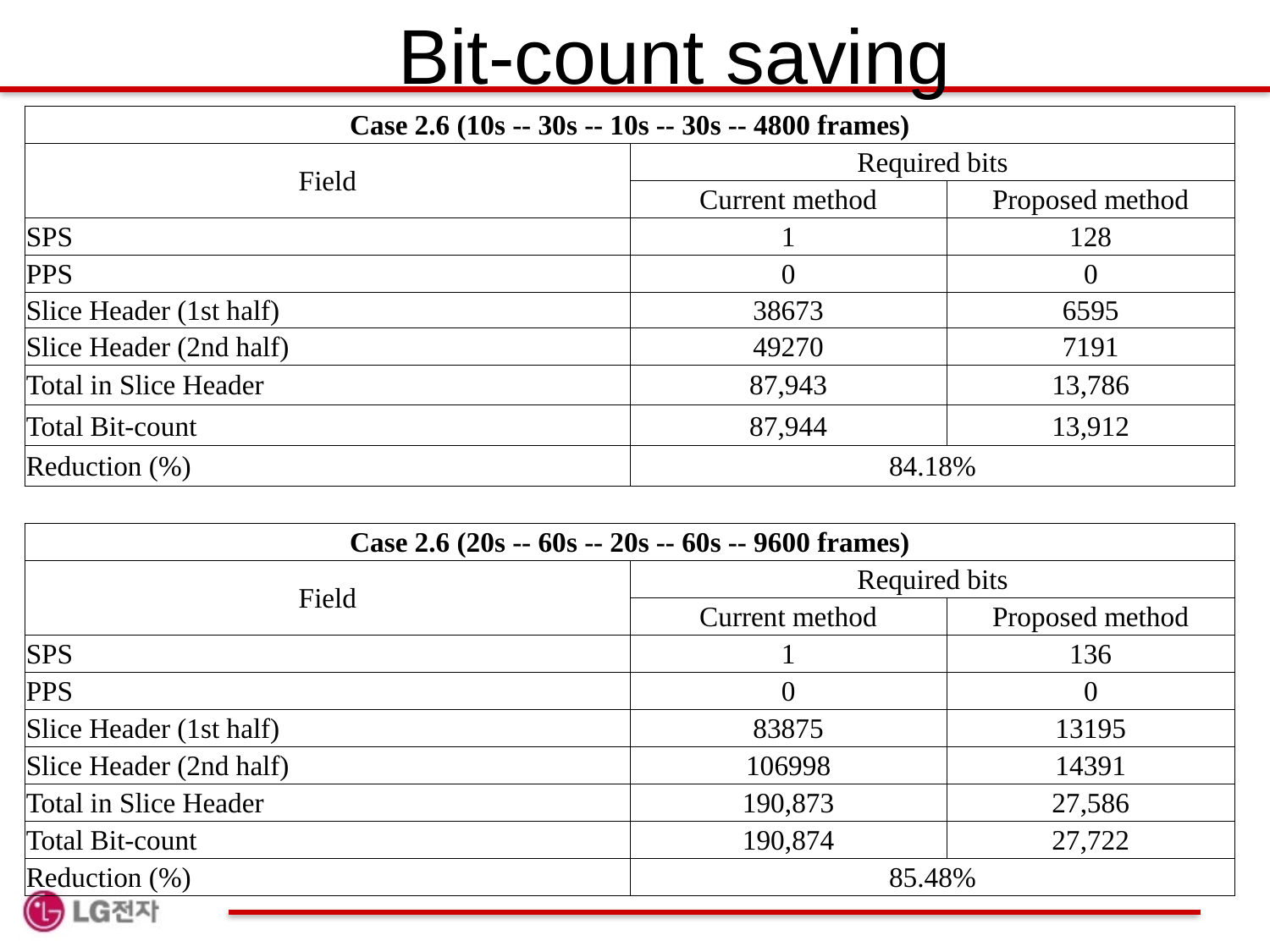

# Bit-count saving
| Case 2.6 (10s -- 30s -- 10s -- 30s -- 4800 frames) |  |  |
| --- | --- | --- |
| Field | Required bits |  |
|  | Current method | Proposed method |
| SPS | 1 | 128 |
| PPS | 0 | 0 |
| Slice Header (1st half) | 38673 | 6595 |
| Slice Header (2nd half) | 49270 | 7191 |
| Total in Slice Header | 87,943 | 13,786 |
| Total Bit-count | 87,944 | 13,912 |
| Reduction (%) | 84.18% |  |
|  |  |  |
| Case 2.6 (20s -- 60s -- 20s -- 60s -- 9600 frames) |  |  |
| Field | Required bits |  |
|  | Current method | Proposed method |
| SPS | 1 | 136 |
| PPS | 0 | 0 |
| Slice Header (1st half) | 83875 | 13195 |
| Slice Header (2nd half) | 106998 | 14391 |
| Total in Slice Header | 190,873 | 27,586 |
| Total Bit-count | 190,874 | 27,722 |
| Reduction (%) | 85.48% |  |